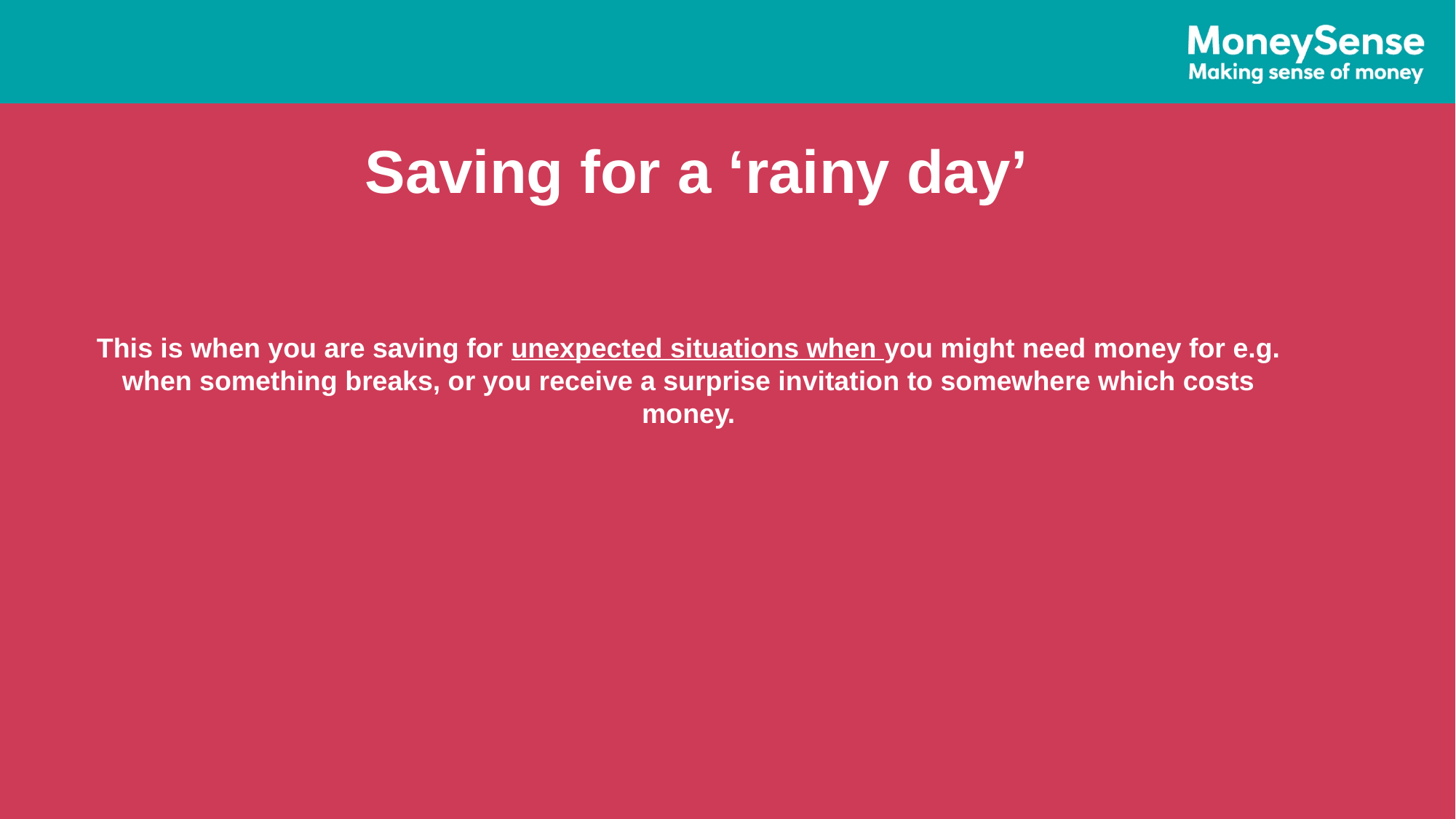

Saving for a ‘rainy day’
This is when you are saving for unexpected situations when you might need money for e.g. when something breaks, or you receive a surprise invitation to somewhere which costs money.